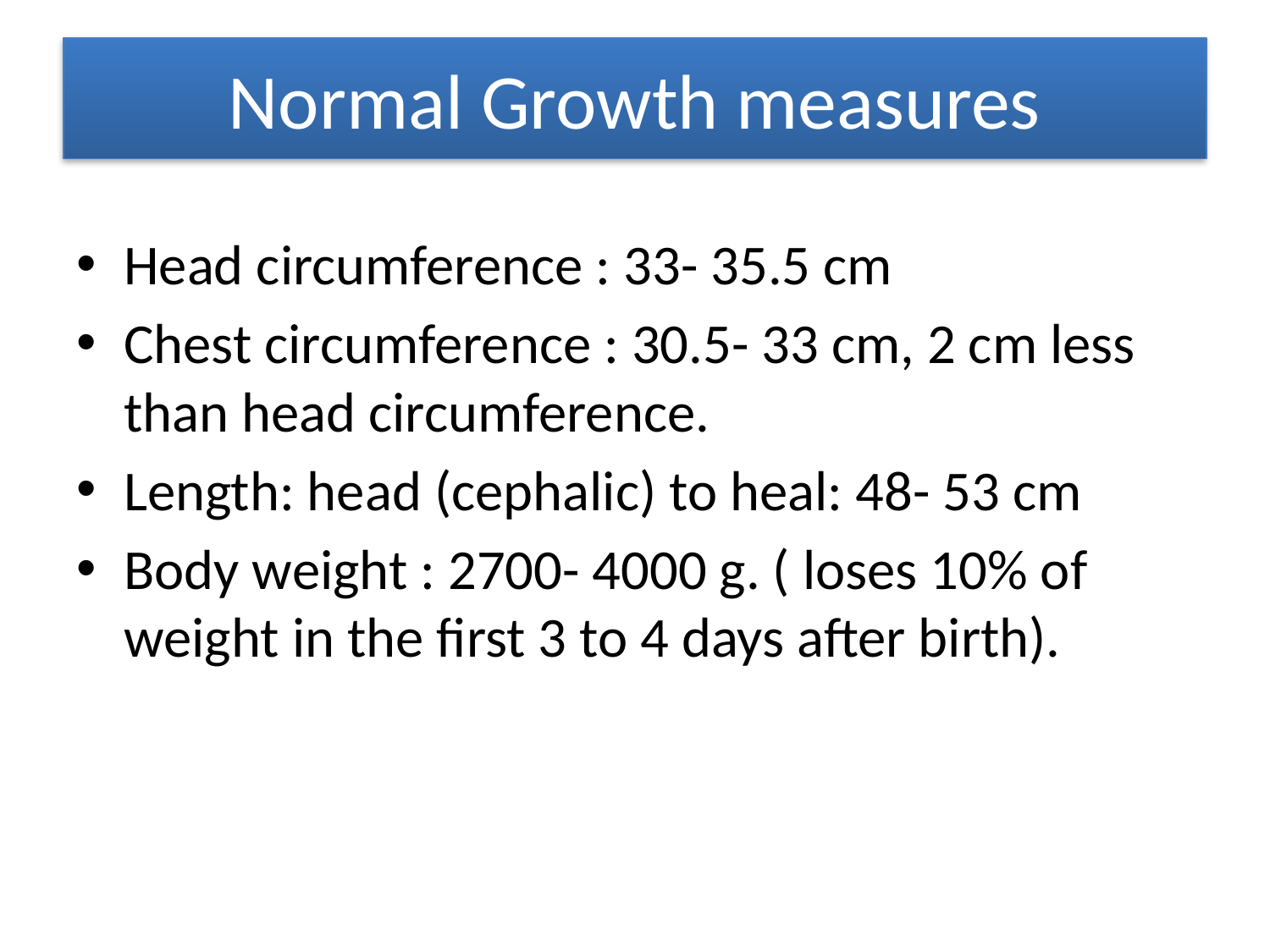

# Normal Growth measures
Head circumference : 33- 35.5 cm
Chest circumference : 30.5- 33 cm, 2 cm less than head circumference.
Length: head (cephalic) to heal: 48- 53 cm
Body weight : 2700- 4000 g. ( loses 10% of weight in the first 3 to 4 days after birth).